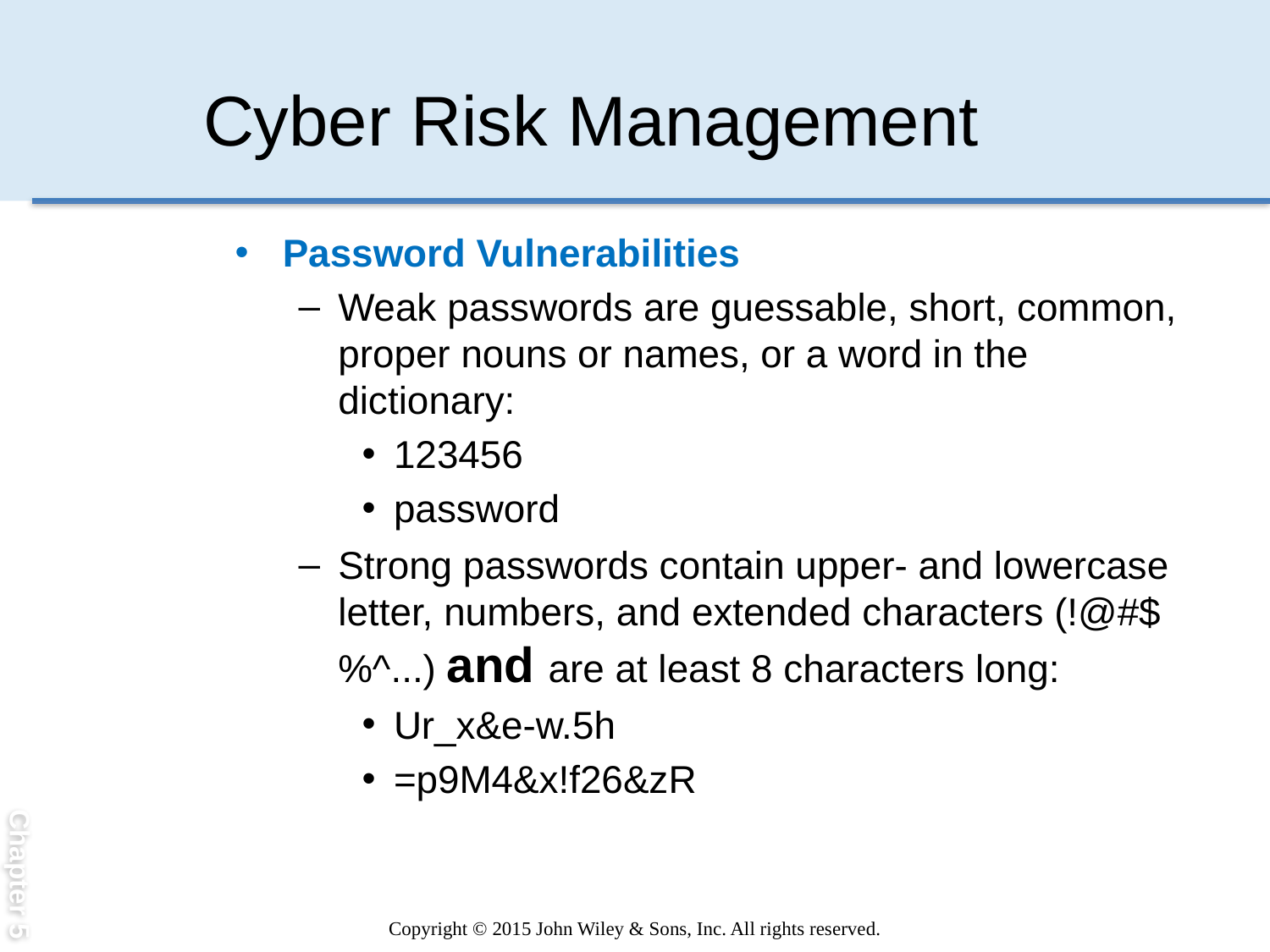

Chapter 5
# Cyber Risk Management
Password Vulnerabilities
Weak passwords are guessable, short, common, proper nouns or names, or a word in the dictionary:
123456
password
Strong passwords contain upper- and lowercase letter, numbers, and extended characters (!@#$%^...) and are at least 8 characters long:
Ur_x&e-w.5h
=p9M4&x!f26&zR